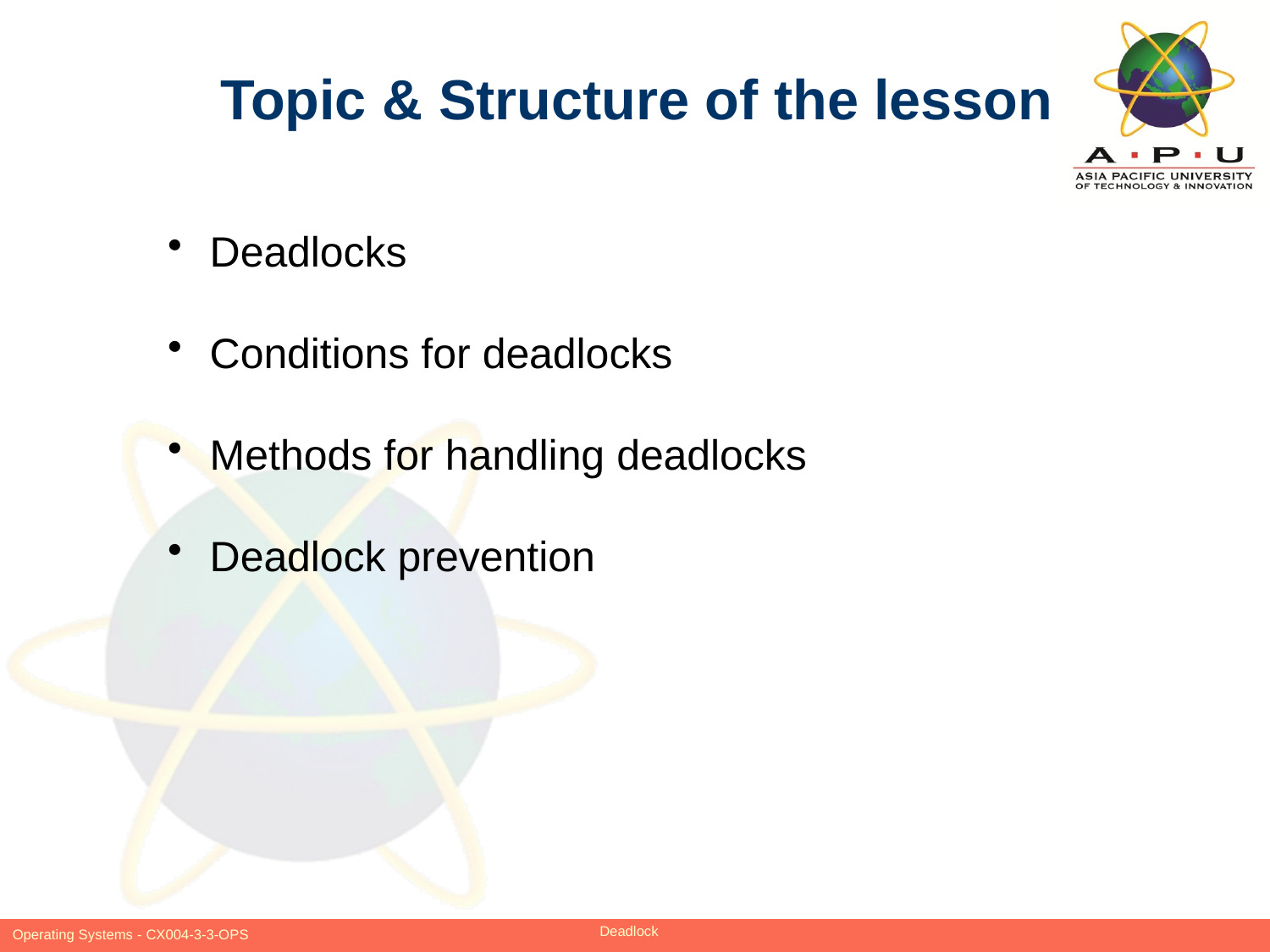

Topic & Structure of the lesson
 Deadlocks

 Conditions for deadlocks

 Methods for handling deadlocks

 Deadlock prevention

Slide 2 of 18